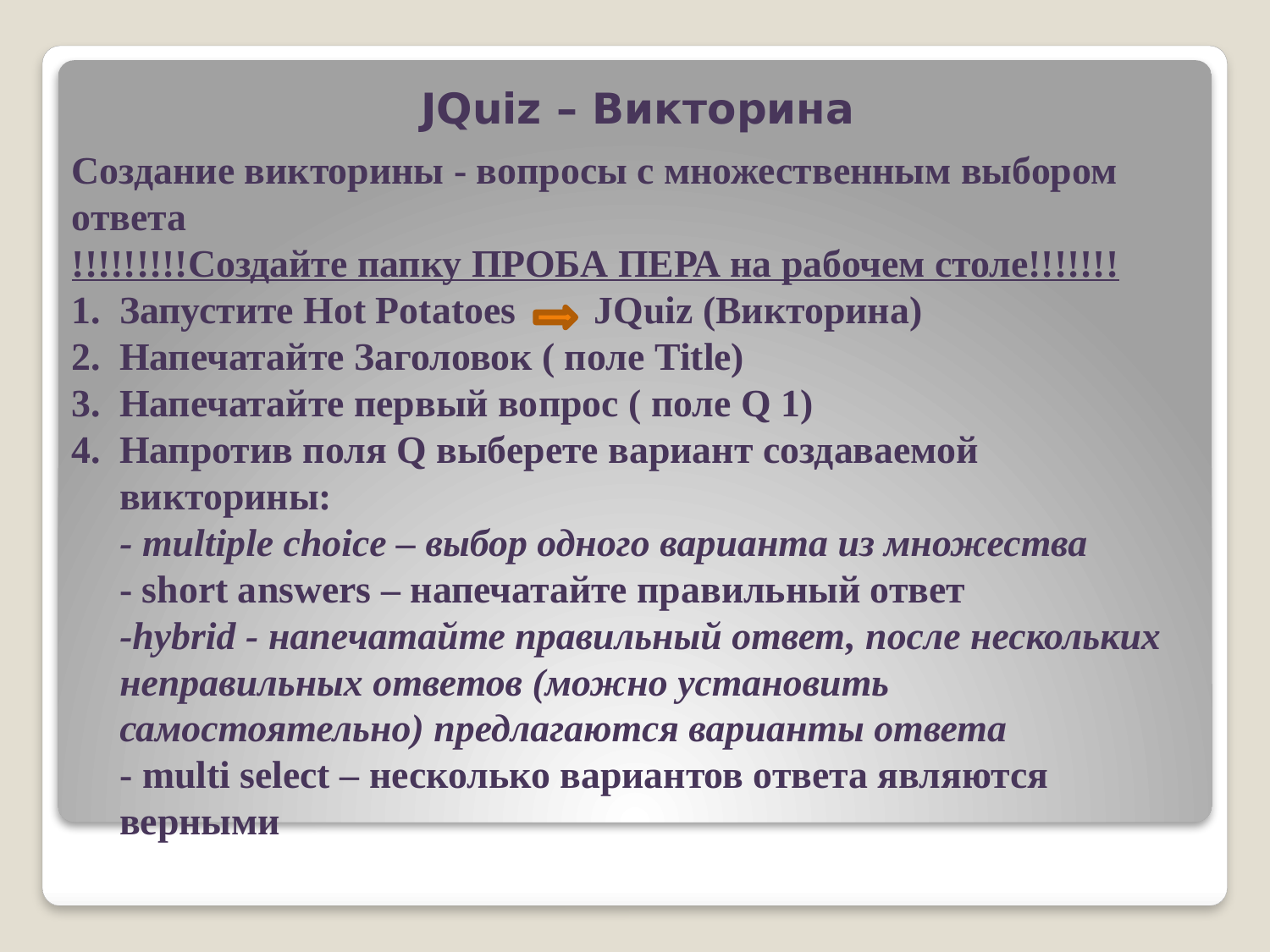

# JQuiz – Викторина
Создание викторины - вопросы с множественным выбором  ответа
!!!!!!!!!Создайте папку ПРОБА ПЕРА на рабочем столе!!!!!!!
Запустите Hot Potatoes        JQuiz (Викторина)
Напечатайте Заголовок ( поле Title)
Напечатайте первый вопрос ( поле Q 1)
Напротив поля Q выберете вариант создаваемой викторины:
	- multiple choice – выбор одного варианта из множества
	- short answers – напечатайте правильный ответ
	-hybrid - напечатайте правильный ответ, после нескольких неправильных ответов (можно установить самостоятельно) предлагаются варианты ответа
	- multi select – несколько вариантов ответа являются верными